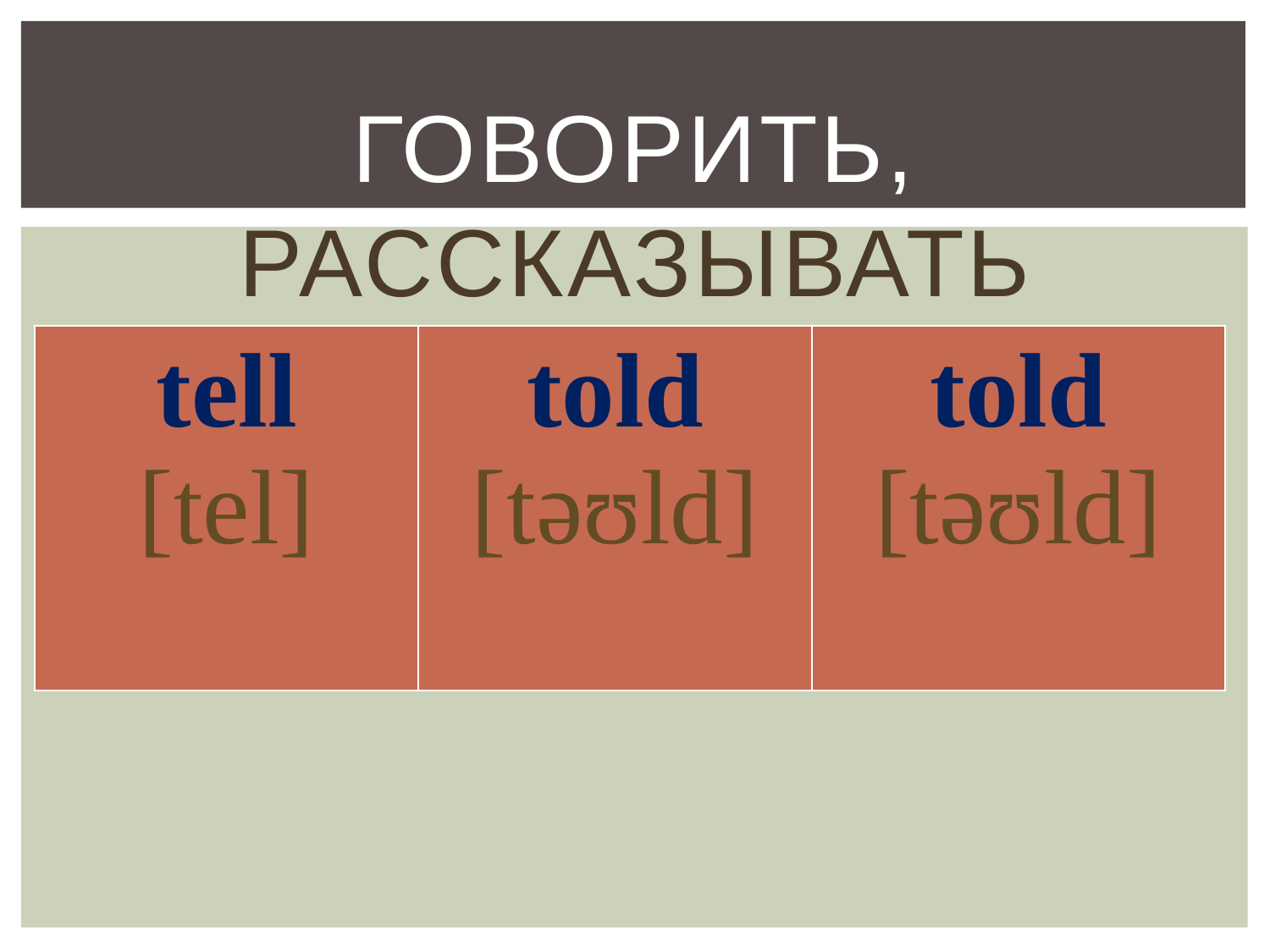

# говорить, рассказывать
| tell [tel] | told [təʊld] | told [təʊld] |
| --- | --- | --- |